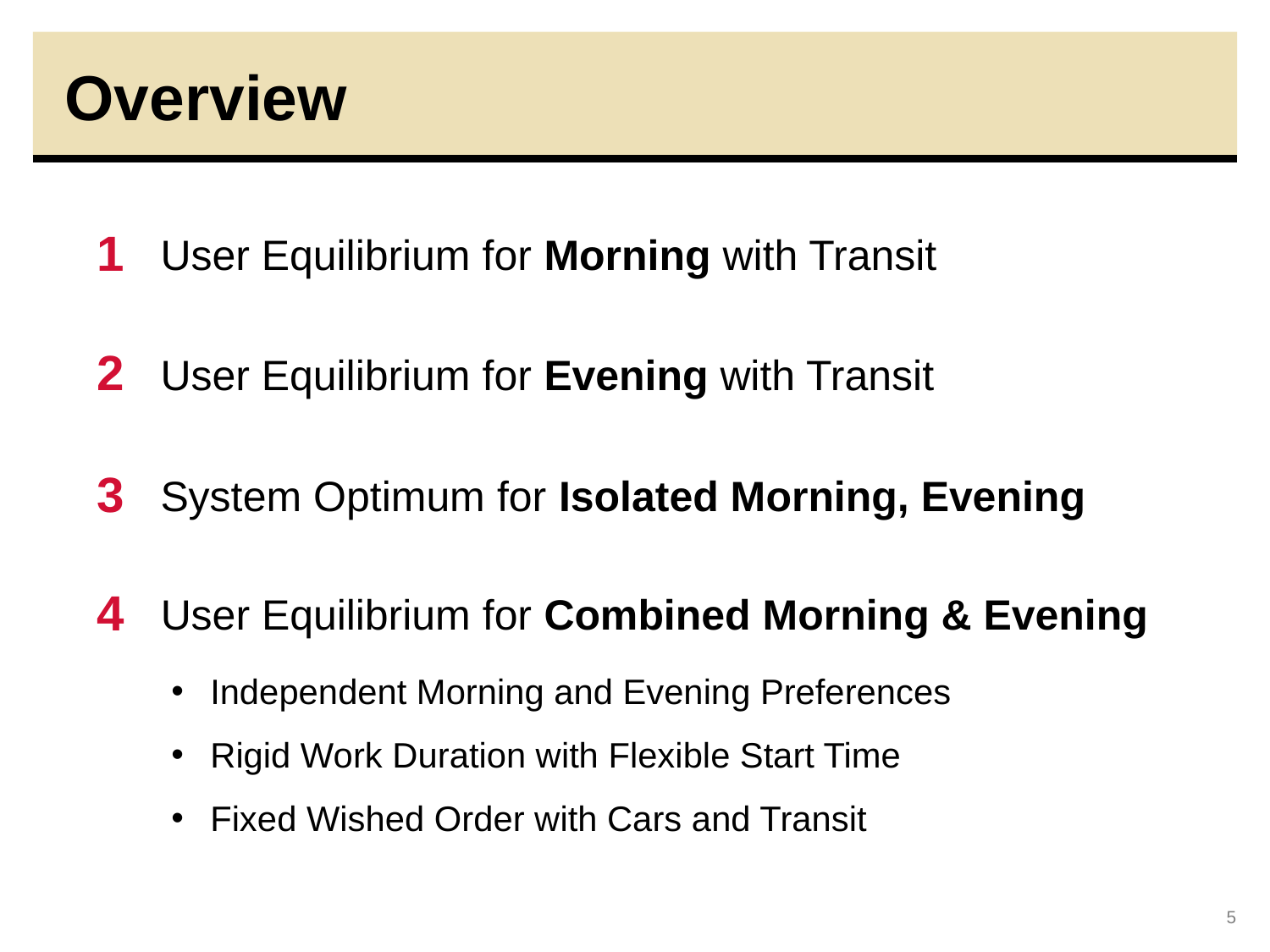

# Overview
1
User Equilibrium for Morning with Transit
2
User Equilibrium for Evening with Transit
3
System Optimum for Isolated Morning, Evening
4
User Equilibrium for Combined Morning & Evening
Independent Morning and Evening Preferences
Rigid Work Duration with Flexible Start Time
Fixed Wished Order with Cars and Transit